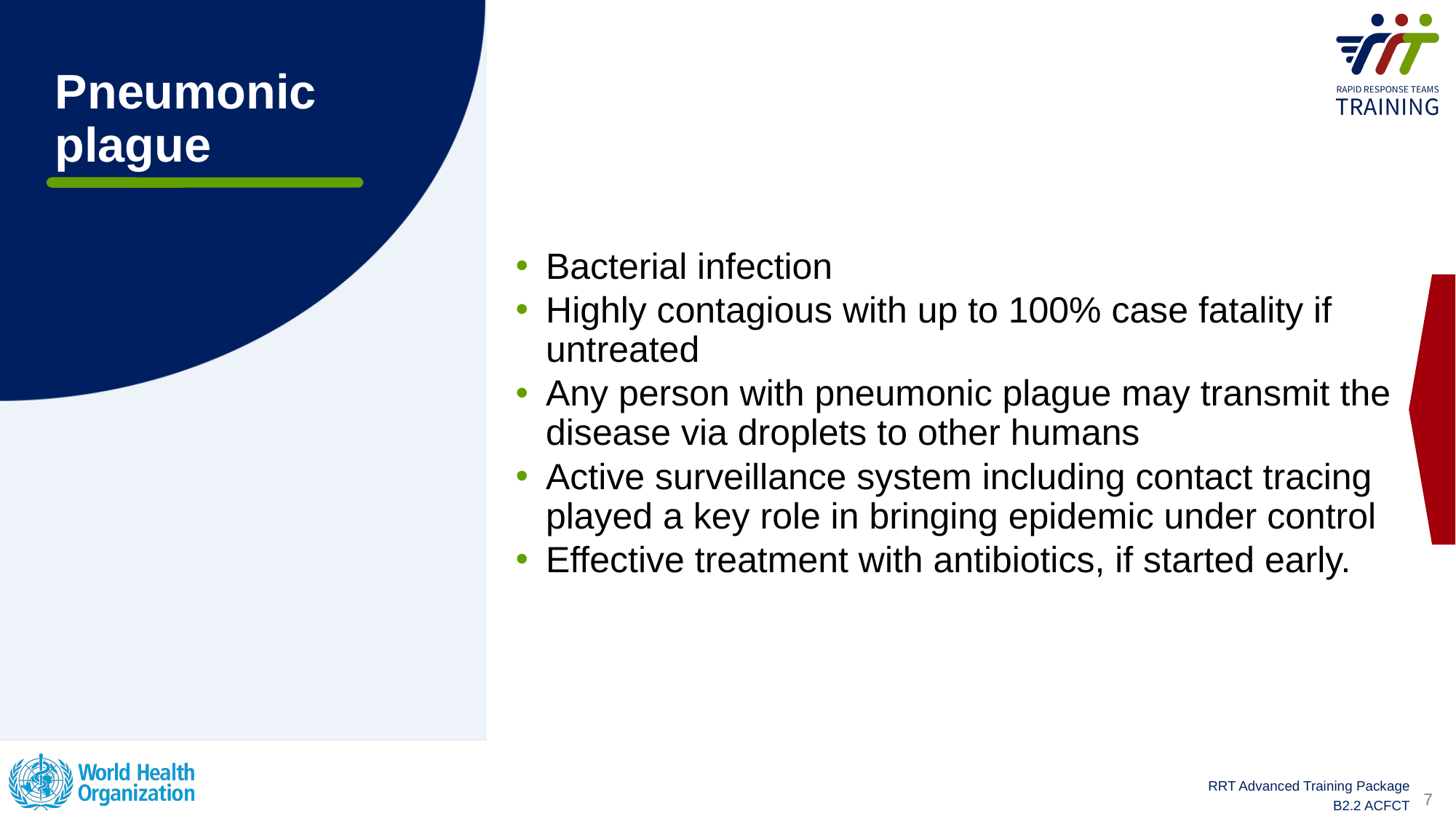

Pneumonic plague
Bacterial infection
Highly contagious with up to 100% case fatality if untreated
Any person with pneumonic plague may transmit the disease via droplets to other humans
Active surveillance system including contact tracing played a key role in bringing epidemic under control
Effective treatment with antibiotics, if started early.